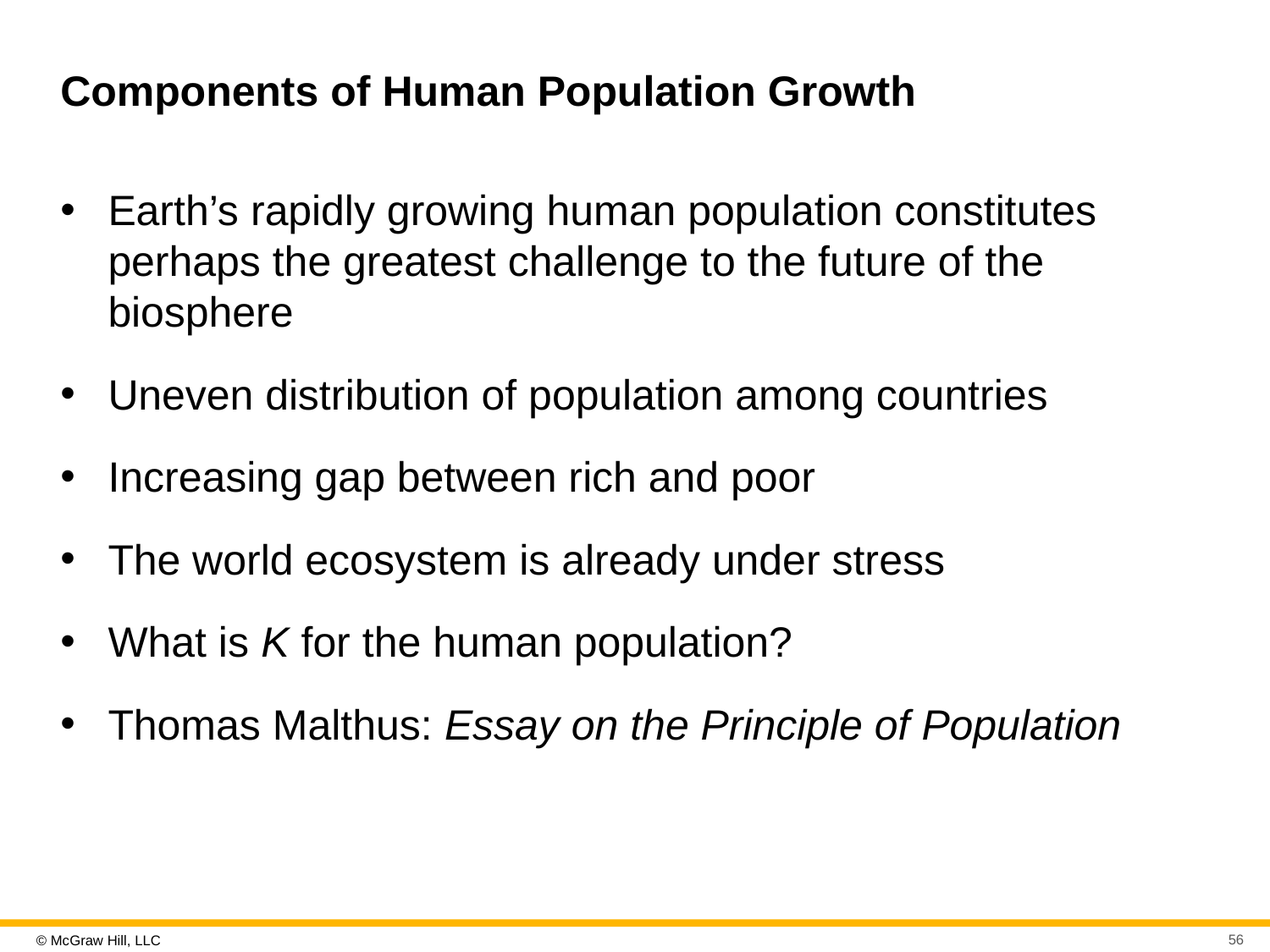

# Components of Human Population Growth
Earth’s rapidly growing human population constitutes perhaps the greatest challenge to the future of the biosphere
Uneven distribution of population among countries
Increasing gap between rich and poor
The world ecosystem is already under stress
What is K for the human population?
Thomas Malthus: Essay on the Principle of Population
56